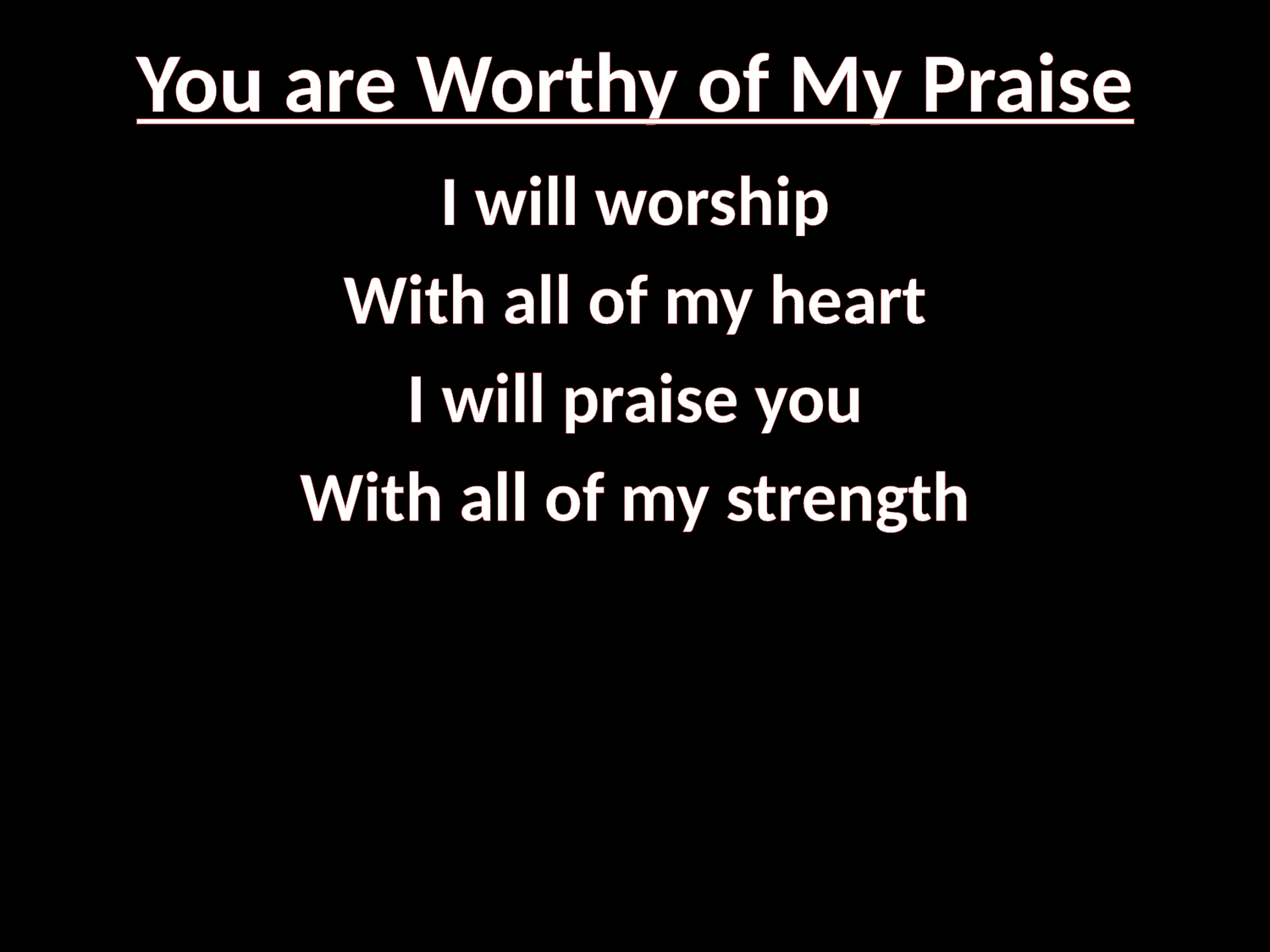

# You are Worthy of My Praise
I will worship
With all of my heart
I will praise you
With all of my strength